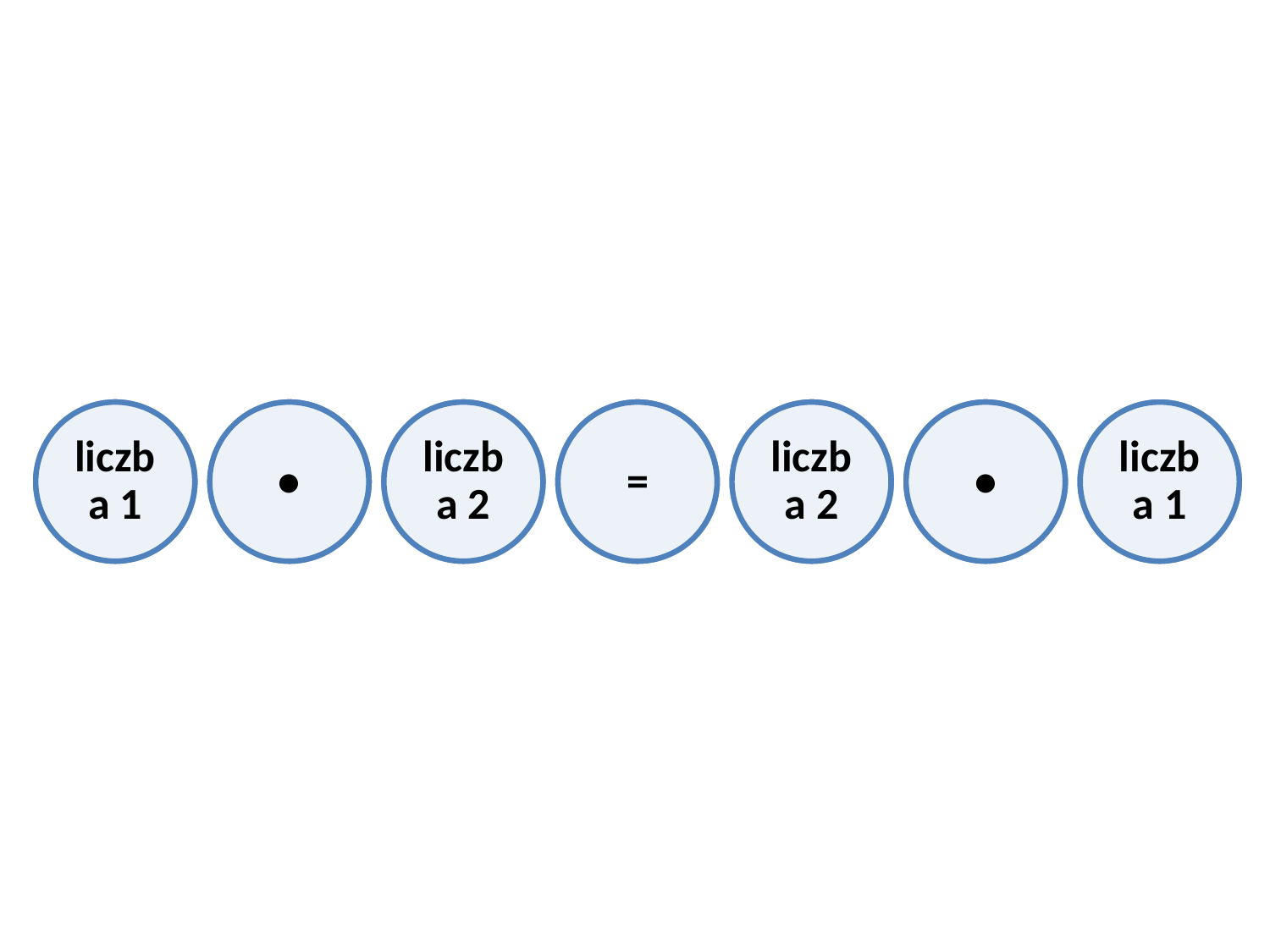

liczba 1
•
liczba 2
=
liczba 2
•
liczba 1